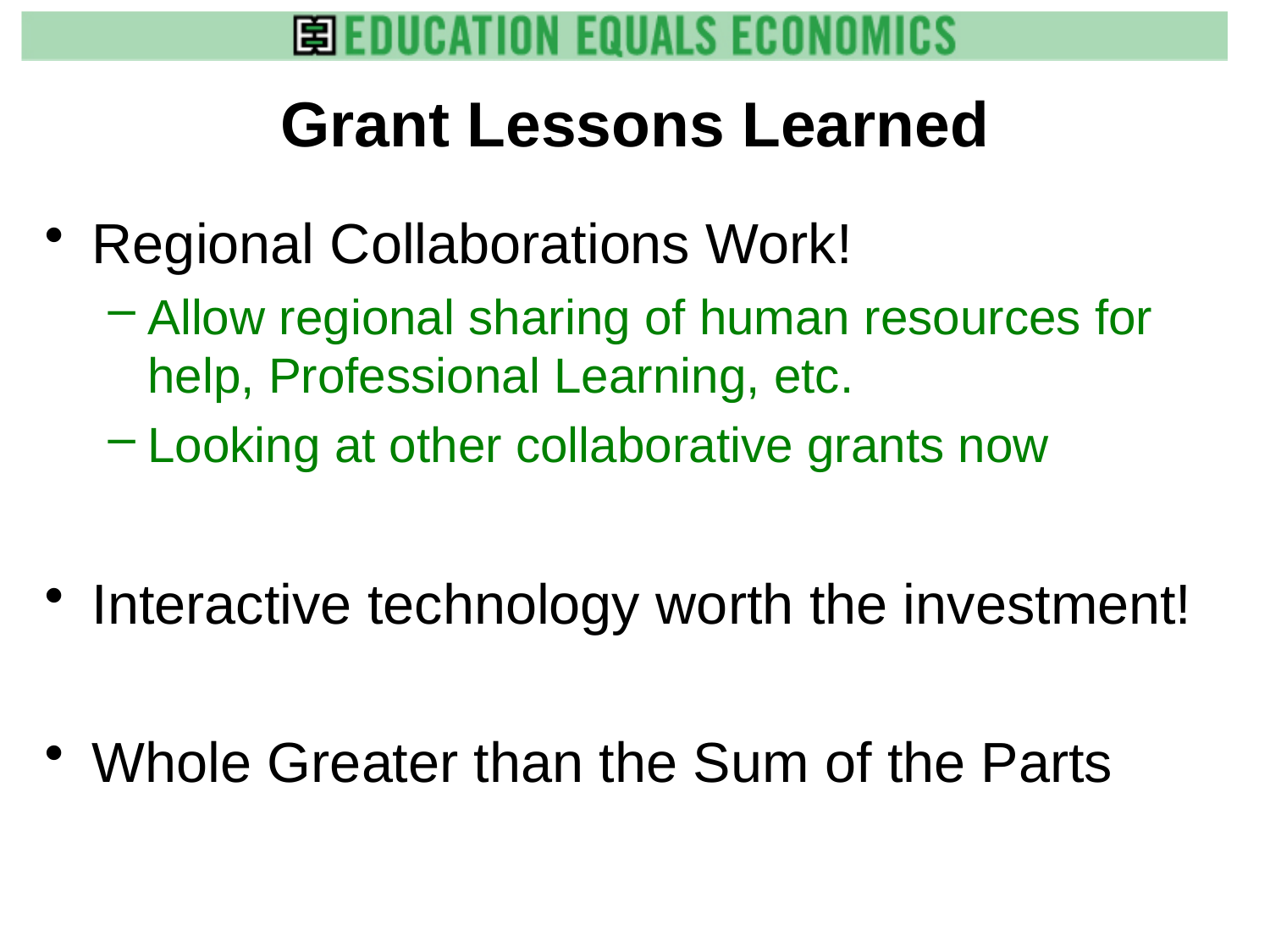

# Grant Lessons Learned
Regional Collaborations Work!
Allow regional sharing of human resources for help, Professional Learning, etc.
Looking at other collaborative grants now

Interactive technology worth the investment!

Whole Greater than the Sum of the Parts